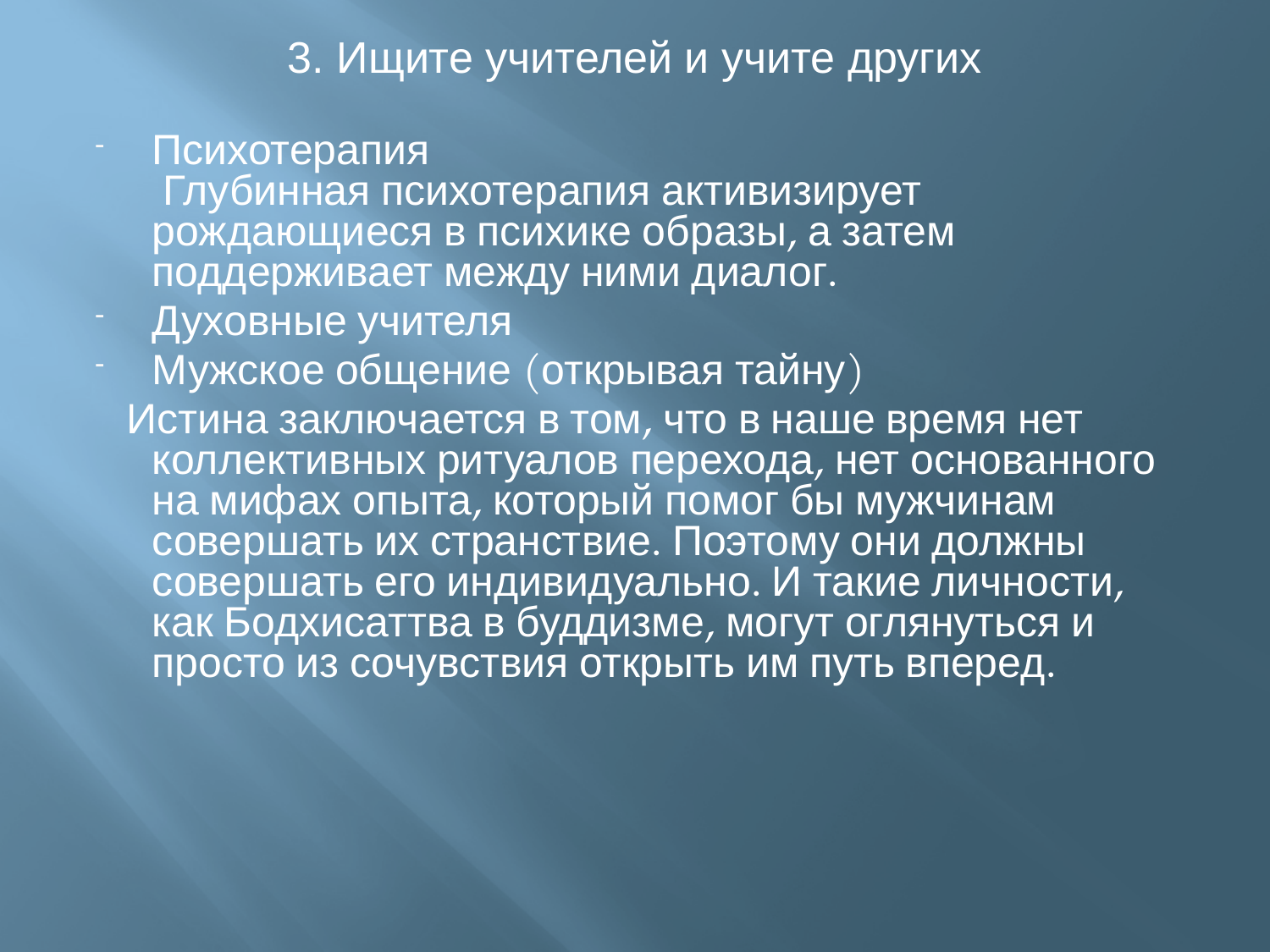

# 3. Ищите учителей и учите других
Психотерапия
 Глубинная психотерапия активизирует рождающиеся в психике образы, а затем поддерживает между ними диалог.
Духовные учителя
Мужское общение (открывая тайну)
   Истина заключается в том, что в наше время нет коллективных ритуалов перехода, нет основанного на мифах опыта, который помог бы мужчинам совершать их странствие. Поэтому они должны совершать его индивидуально. И такие личности, как Бодхисаттва в буддизме, могут оглянуться и просто из сочувствия открыть им путь вперед.